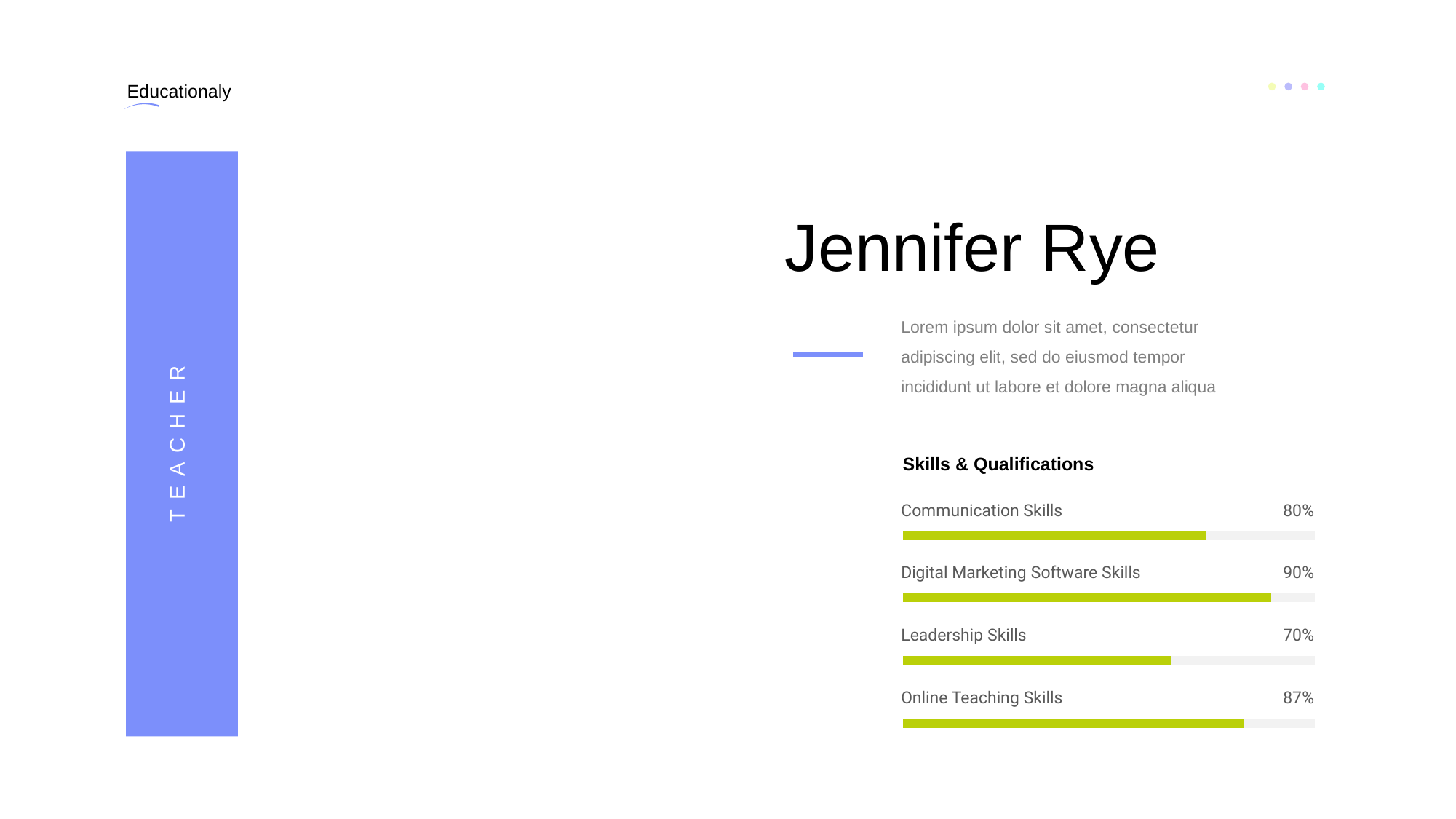

Educationaly

Jennifer Rye
Lorem ipsum dolor sit amet, consectetur adipiscing elit, sed do eiusmod tempor incididunt ut labore et dolore magna aliqua
TEACHER
Skills & Qualifications
Communication Skills
80%
Digital Marketing Software Skills
90%
Leadership Skills
70%
Online Teaching Skills
87%